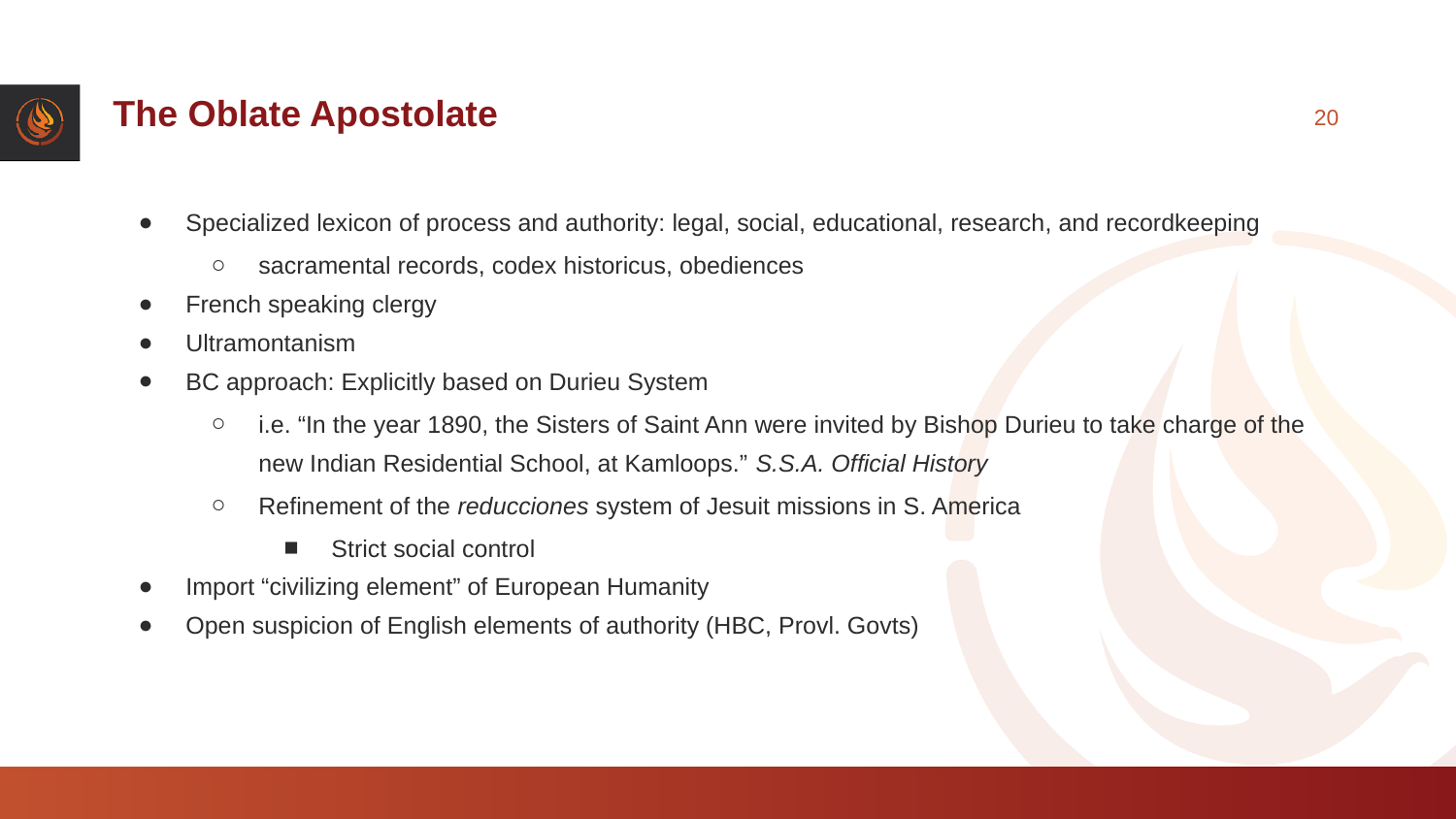

# The Oblate Apostolate
20
Specialized lexicon of process and authority: legal, social, educational, research, and recordkeeping
sacramental records, codex historicus, obediences
French speaking clergy
Ultramontanism
BC approach: Explicitly based on Durieu System
i.e. “In the year 1890, the Sisters of Saint Ann were invited by Bishop Durieu to take charge of the new Indian Residential School, at Kamloops.” S.S.A. Official History
Refinement of the reducciones system of Jesuit missions in S. America
Strict social control
Import “civilizing element” of European Humanity
Open suspicion of English elements of authority (HBC, Provl. Govts)